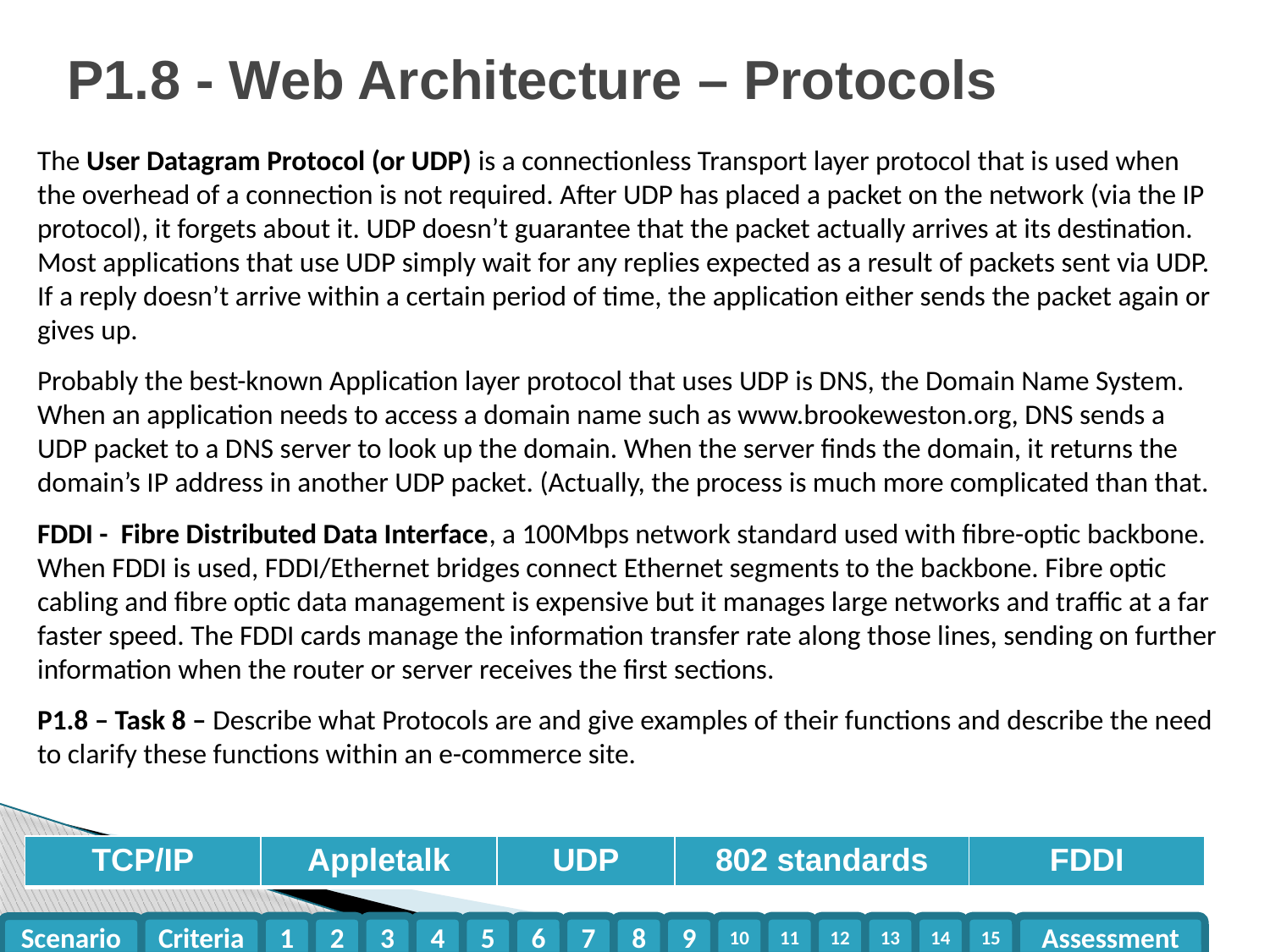

# P1.8 - Web Architecture – Protocols
The User Datagram Protocol (or UDP) is a connectionless Transport layer protocol that is used when the overhead of a connection is not required. After UDP has placed a packet on the network (via the IP protocol), it forgets about it. UDP doesn’t guarantee that the packet actually arrives at its destination. Most applications that use UDP simply wait for any replies expected as a result of packets sent via UDP. If a reply doesn’t arrive within a certain period of time, the application either sends the packet again or gives up.
Probably the best-known Application layer protocol that uses UDP is DNS, the Domain Name System. When an application needs to access a domain name such as www.brookeweston.org, DNS sends a UDP packet to a DNS server to look up the domain. When the server finds the domain, it returns the domain’s IP address in another UDP packet. (Actually, the process is much more complicated than that.
FDDI -  Fibre Distributed Data Interface, a 100Mbps network standard used with fibre-optic backbone. When FDDI is used, FDDI/Ethernet bridges connect Ethernet segments to the backbone. Fibre optic cabling and fibre optic data management is expensive but it manages large networks and traffic at a far faster speed. The FDDI cards manage the information transfer rate along those lines, sending on further information when the router or server receives the first sections.
P1.8 – Task 8 – Describe what Protocols are and give examples of their functions and describe the need to clarify these functions within an e-commerce site.
| TCP/IP | Appletalk | UDP | 802 standards | FDDI |
| --- | --- | --- | --- | --- |